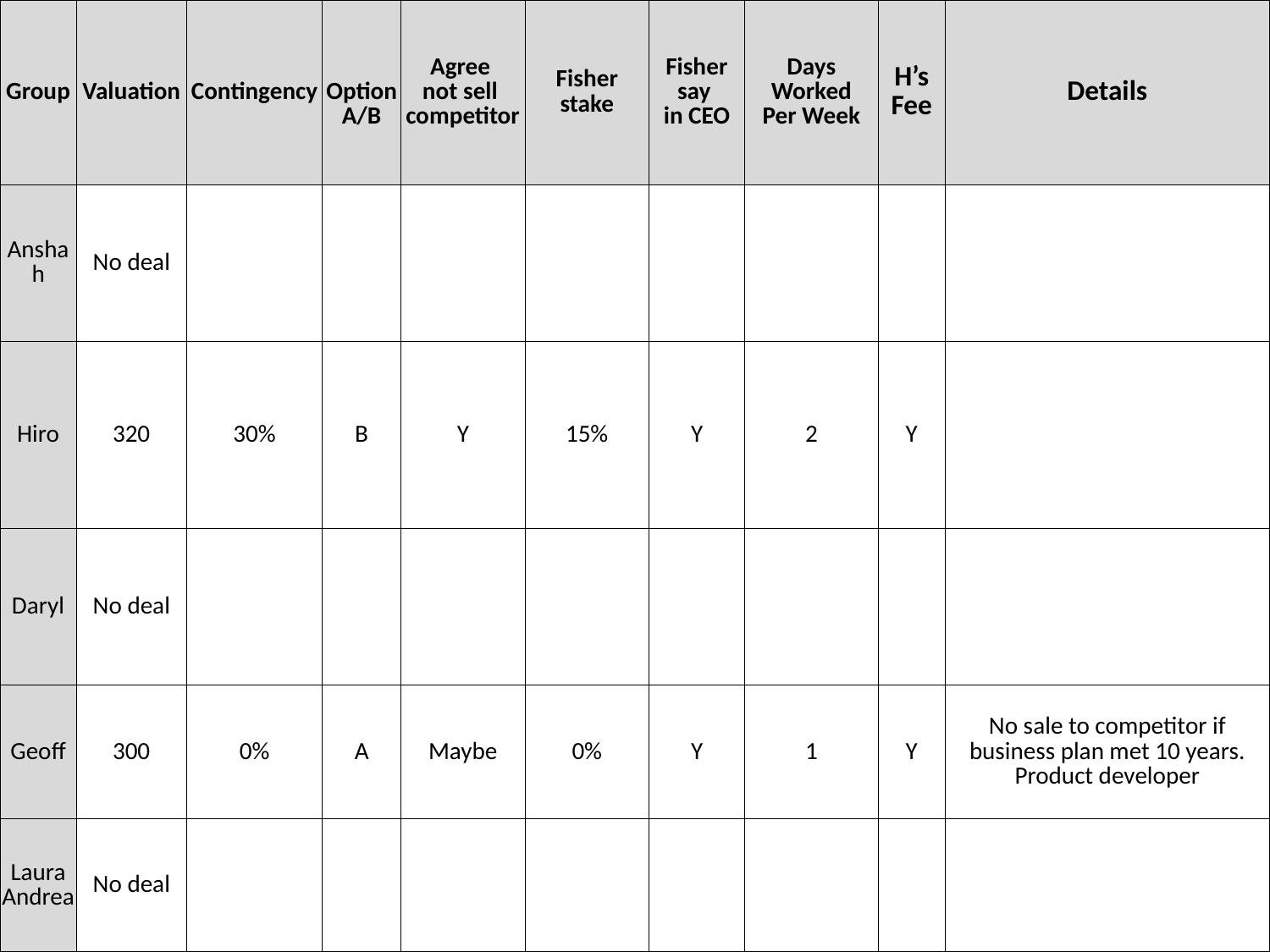

| Group | Valuation | Contingency | Option A/B | Agree not sell competitor | Fisher stake | Fisher say in CEO | Days Worked Per Week | H’s Fee | Details |
| --- | --- | --- | --- | --- | --- | --- | --- | --- | --- |
| Anshah | No deal |  |  |  |  |  |  |  |  |
| Hiro | 320 | 30% | B | Y | 15% | Y | 2 | Y |  |
| Daryl | No deal |  |  |  |  |  |  |  |  |
| Geoff | 300 | 0% | A | Maybe | 0% | Y | 1 | Y | No sale to competitor if business plan met 10 years. Product developer |
| Laura Andrea | No deal |  |  |  |  |  |  |  |  |